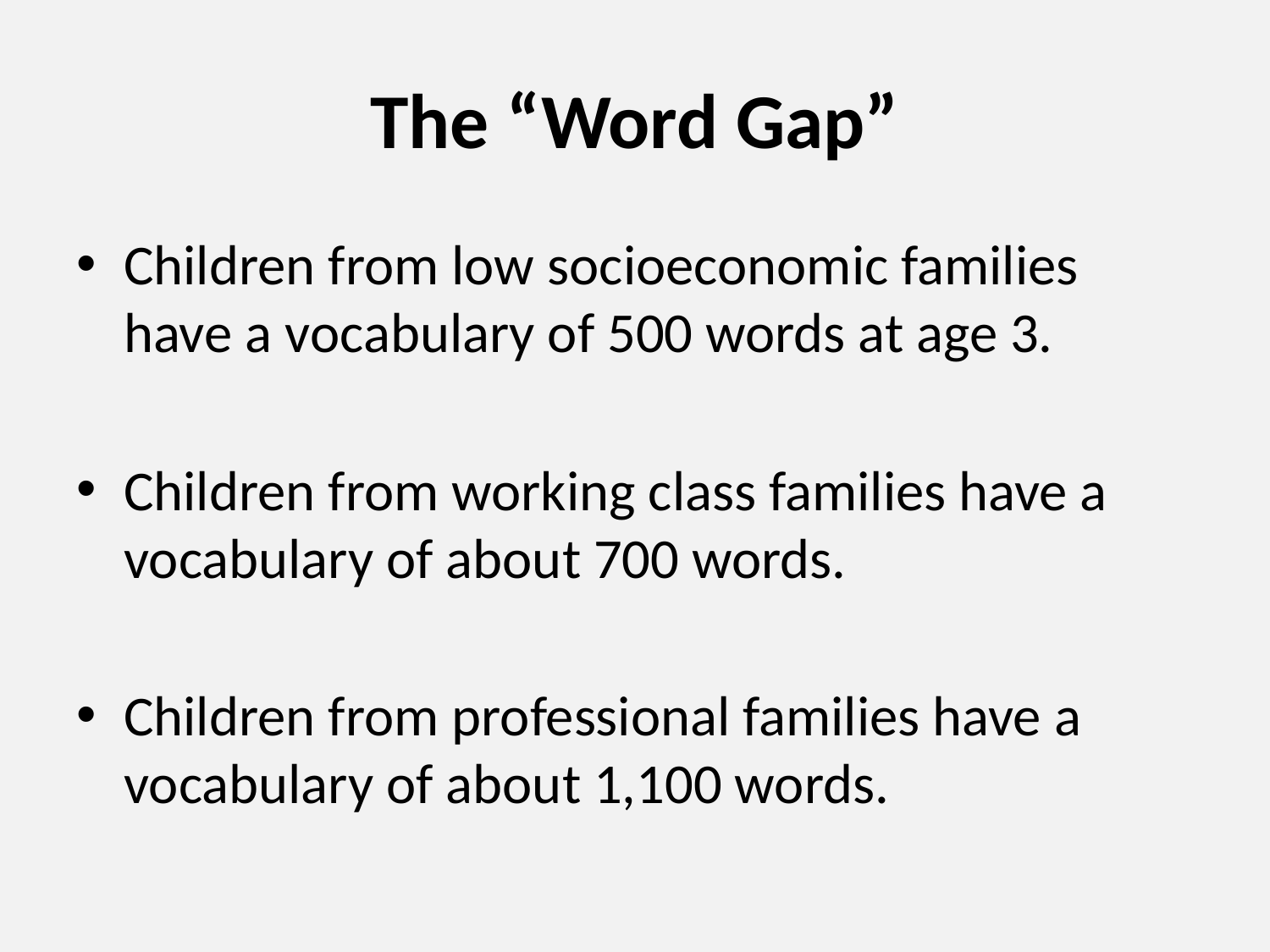

# The “Word Gap”
Children from low socioeconomic families have a vocabulary of 500 words at age 3.

Children from working class families have a vocabulary of about 700 words.

Children from professional families have a vocabulary of about 1,100 words.